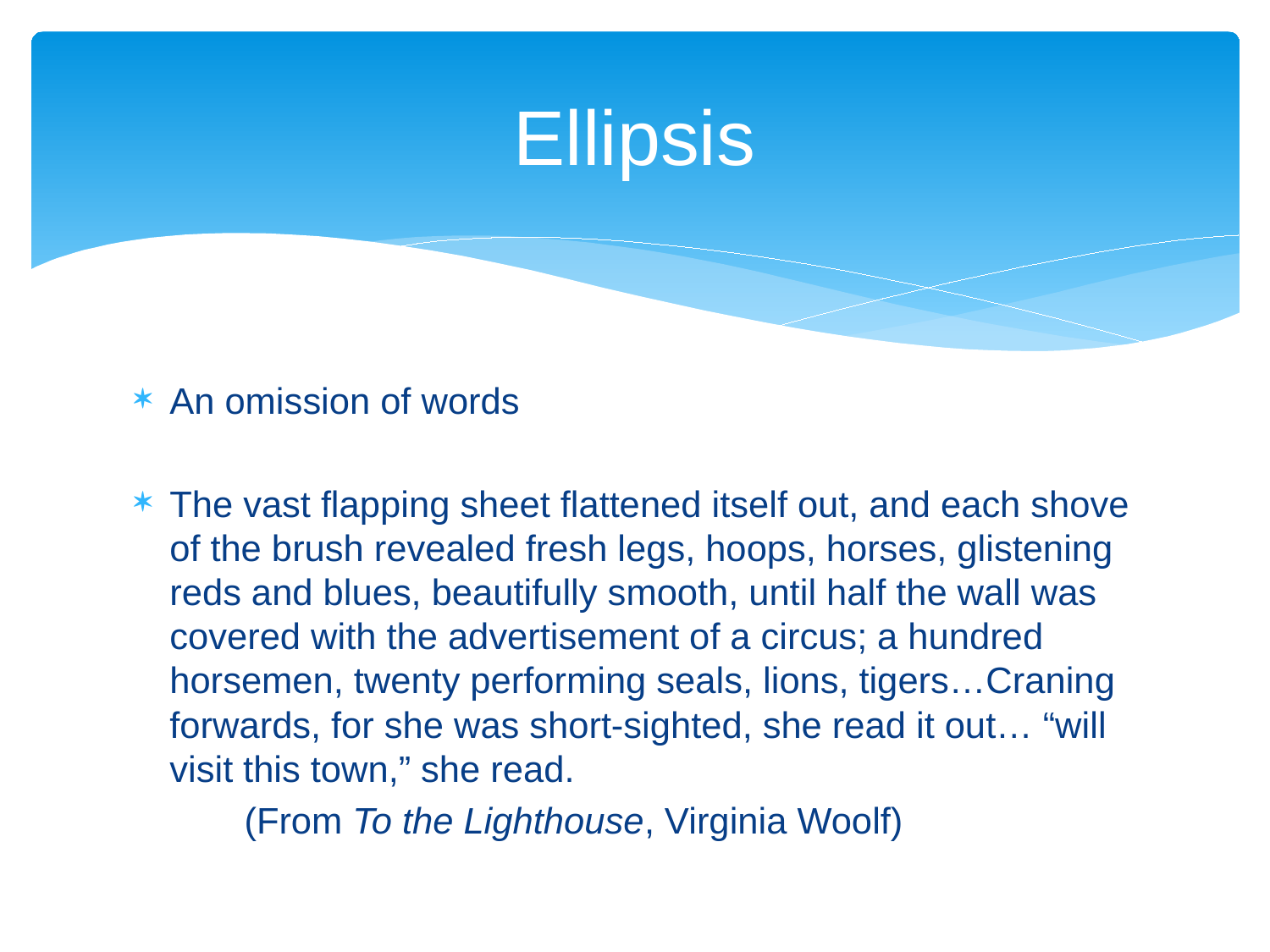

# Ellipsis
An omission of words

The vast flapping sheet flattened itself out, and each shove of the brush revealed fresh legs, hoops, horses, glistening reds and blues, beautifully smooth, until half the wall was covered with the advertisement of a circus; a hundred horsemen, twenty performing seals, lions, tigers…Craning forwards, for she was short-sighted, she read it out… “will visit this town,” she read.
	(From To the Lighthouse, Virginia Woolf)